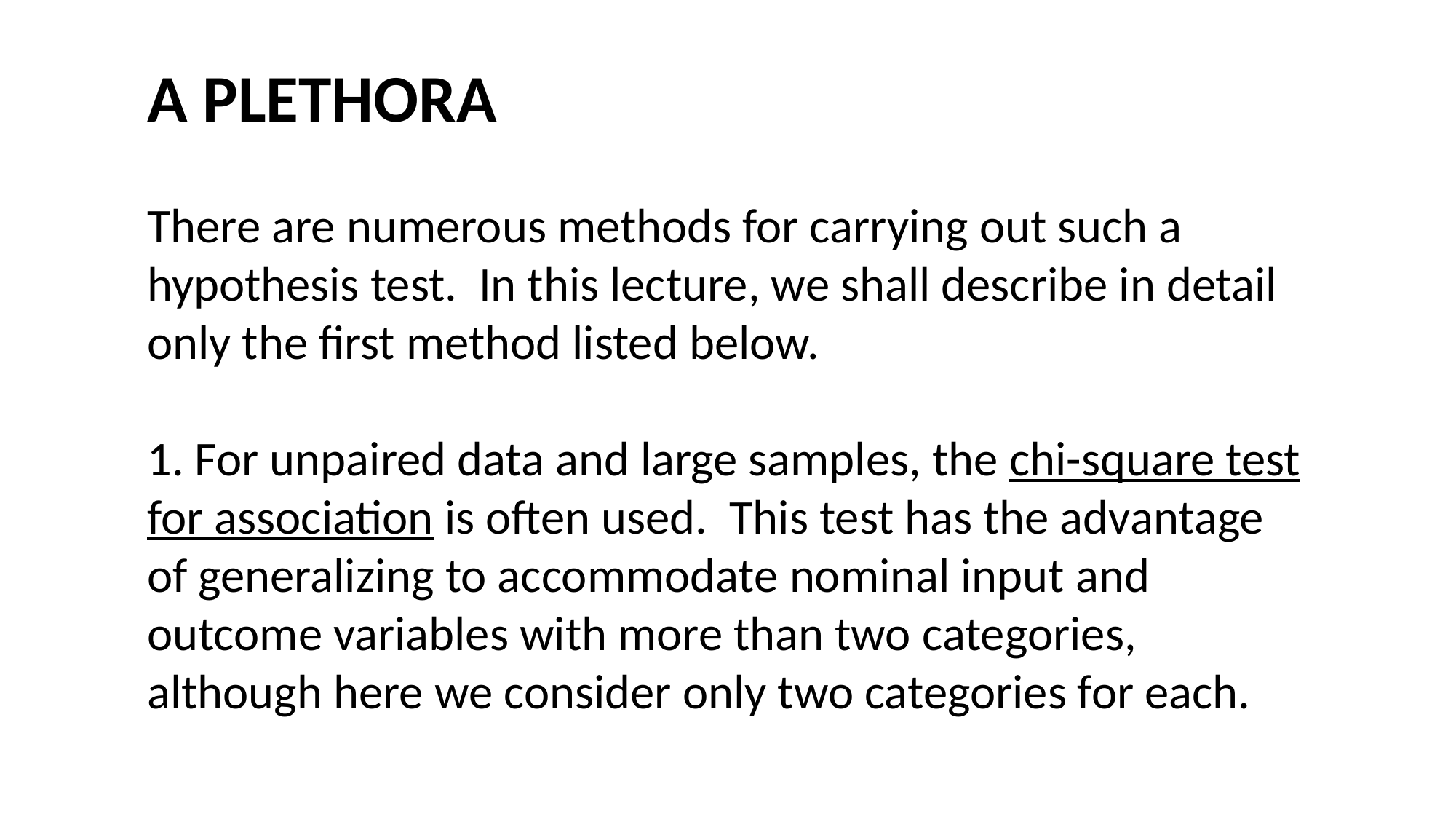

#
A PLETHORA

There are numerous methods for carrying out such a hypothesis test.  In this lecture, we shall describe in detail only the first method listed below.

1. For unpaired data and large samples, the chi-square test for association is often used.  This test has the advantage of generalizing to accommodate nominal input and outcome variables with more than two categories, although here we consider only two categories for each.